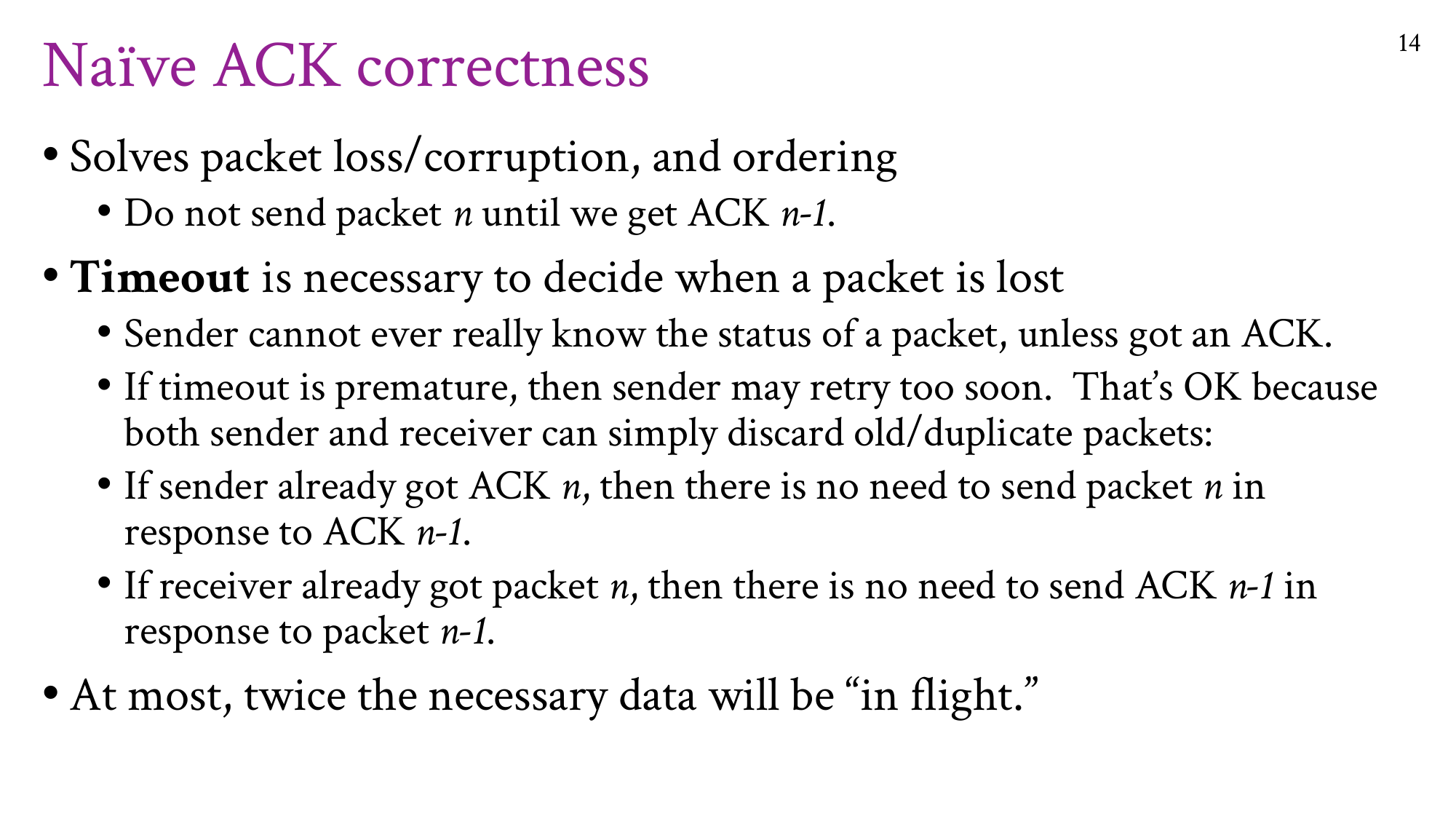

# Naïve ACK correctness
Solves packet loss/corruption, and ordering
Do not send packet n until we get ACK n-1.
Timeout is necessary to decide when a packet is lost
Sender cannot ever really know the status of a packet, unless got an ACK.
If timeout is premature, then sender may retry too soon.  That’s OK because both sender and receiver can simply discard old/duplicate packets:
If sender already got ACK n, then there is no need to send packet n in response to ACK n-1.
If receiver already got packet n, then there is no need to send ACK n-1 in response to packet n-1.
At most, twice the necessary data will be “in flight.”